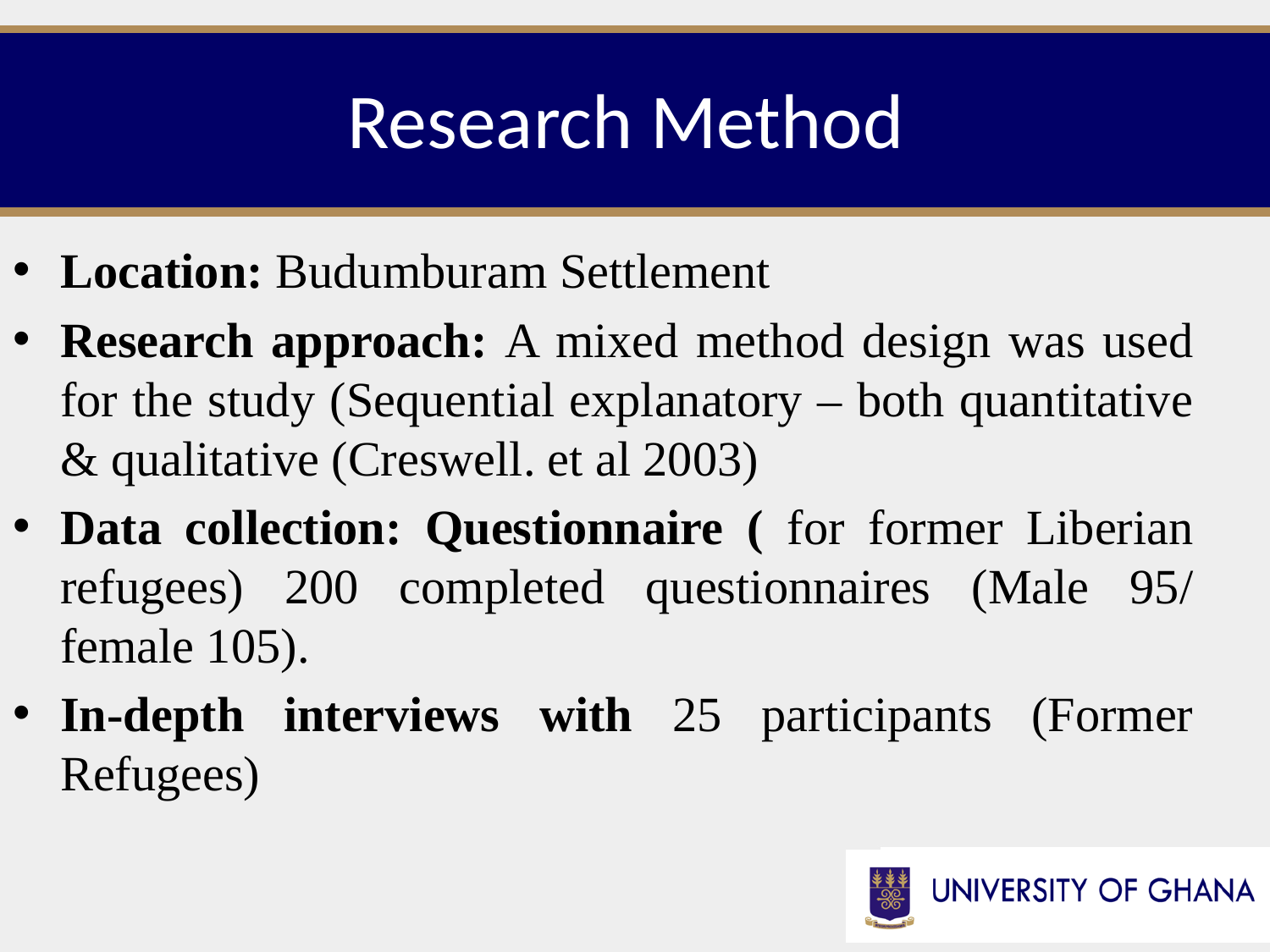

# Research Method
Location: Budumburam Settlement
Research approach: A mixed method design was used for the study (Sequential explanatory – both quantitative & qualitative (Creswell. et al 2003)
Data collection: Questionnaire ( for former Liberian refugees) 200 completed questionnaires (Male 95/ female 105).
In-depth interviews with 25 participants (Former Refugees)